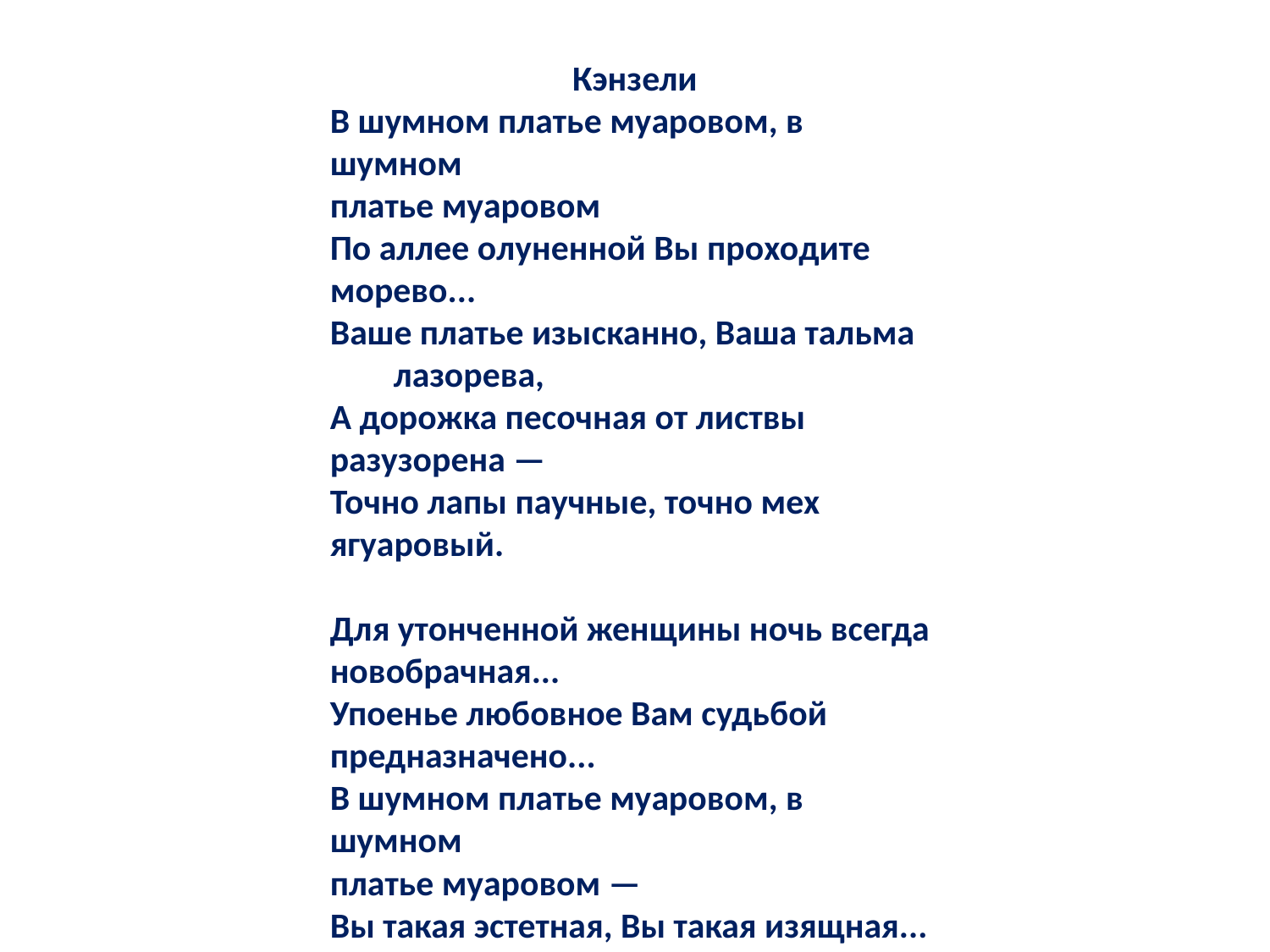

Кэнзели
В шумном платье муаровом, в шумном
платье муаровом
По аллее олуненной Вы проходите морево...
Ваше платье изысканно, Ваша тальма
лазорева,
А дорожка песочная от листвы
разузорена —
Точно лапы паучные, точно мех ягуаровый.

Для утонченной женщины ночь всегда
новобрачная...
Упоенье любовное Вам судьбой
предназначено...
В шумном платье муаровом, в шумном
платье муаровом —
Вы такая эстетная, Вы такая изящная...